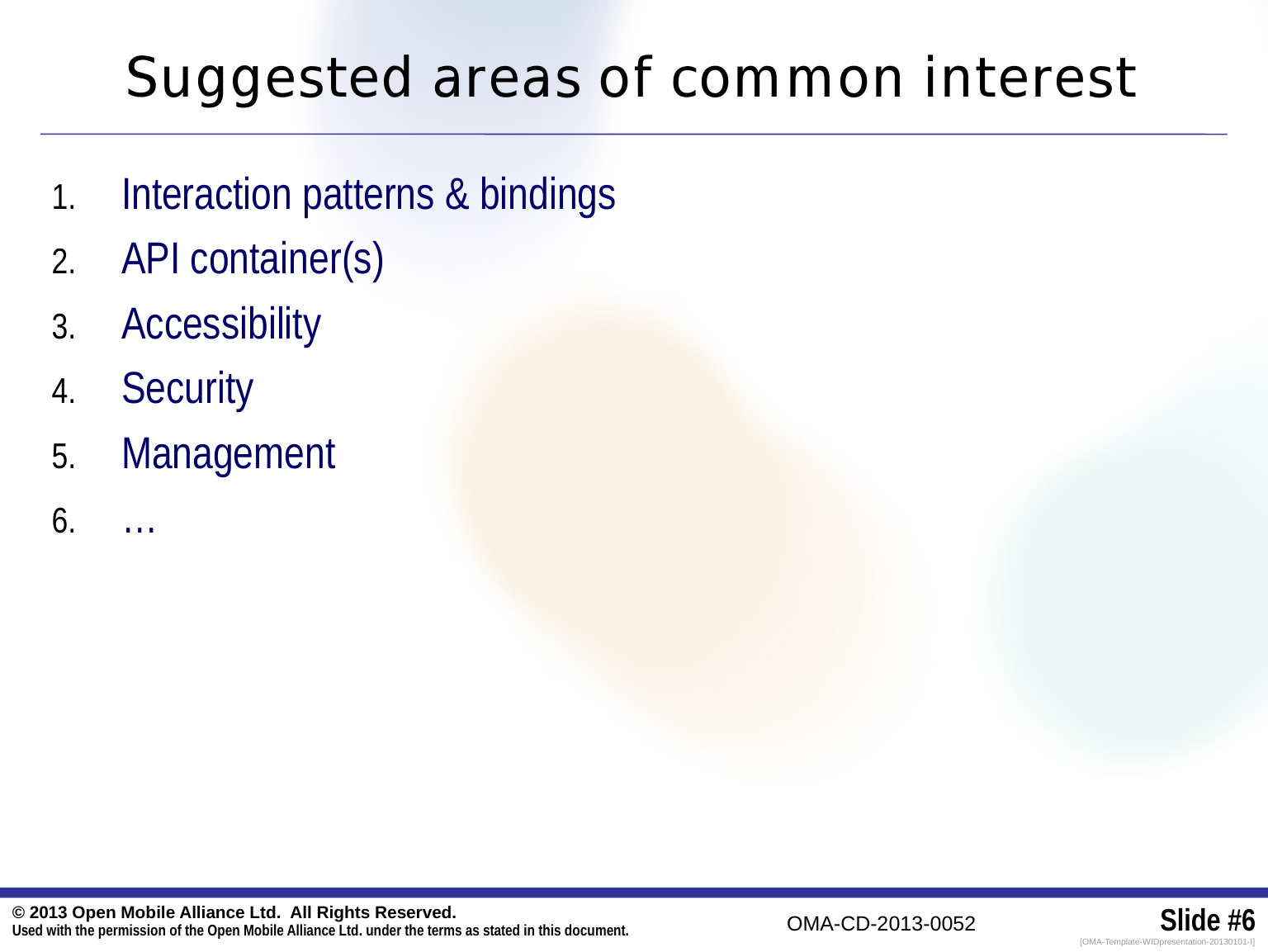

# Suggested areas of common interest
Interaction patterns & bindings
API container(s)
Accessibility
Security
Management
…